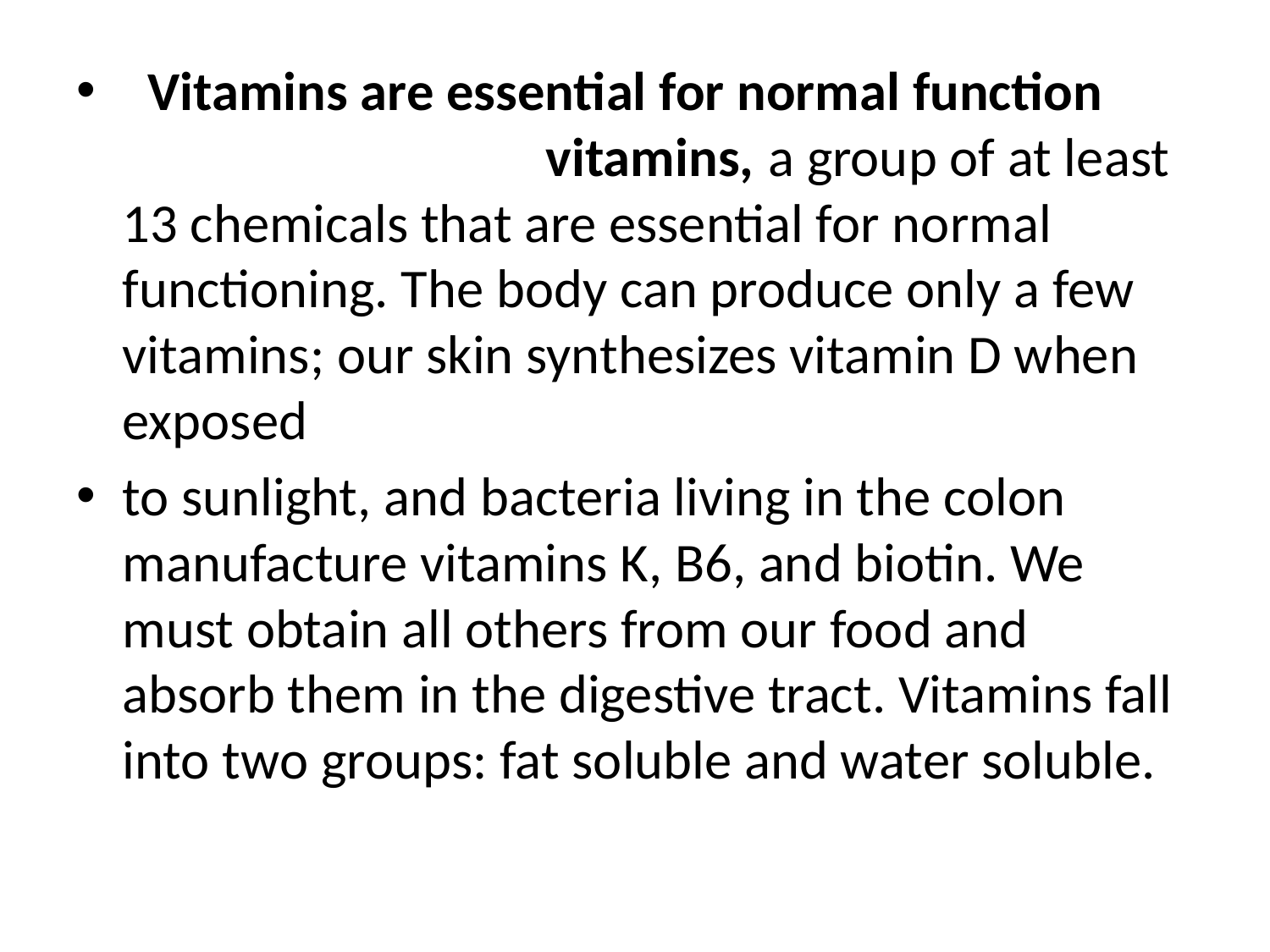

#
  Vitamins are essential for normal function                                          vitamins, a group of at least 13 chemicals that are essential for normal functioning. The body can produce only a few vitamins; our skin synthesizes vitamin D when exposed
to sunlight, and bacteria living in the colon manufacture vitamins K, B6, and biotin. We must obtain all others from our food and absorb them in the digestive tract. Vitamins fall into two groups: fat soluble and water soluble.